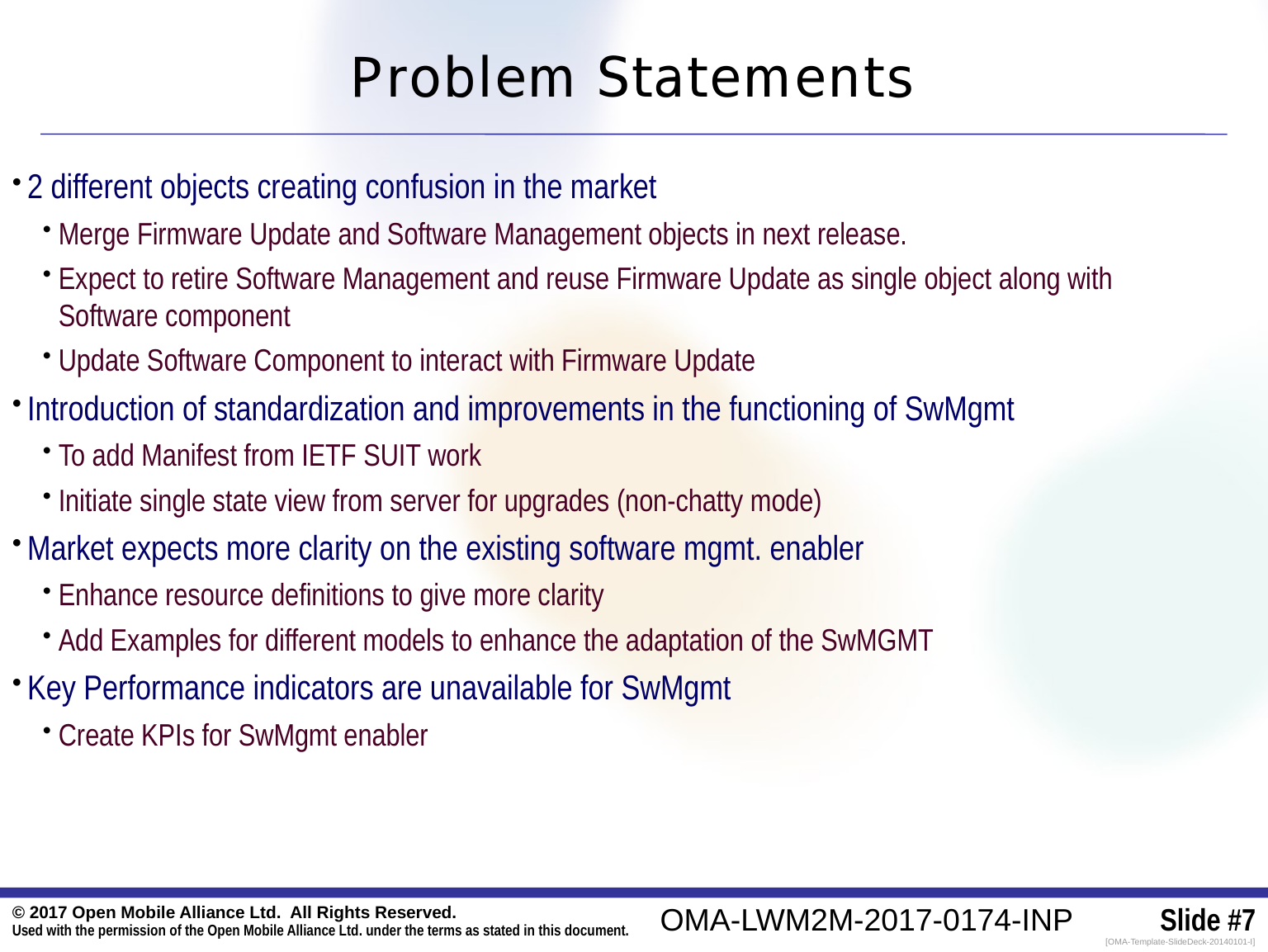

# Problem Statements
2 different objects creating confusion in the market
Merge Firmware Update and Software Management objects in next release.
Expect to retire Software Management and reuse Firmware Update as single object along with Software component
Update Software Component to interact with Firmware Update
Introduction of standardization and improvements in the functioning of SwMgmt
To add Manifest from IETF SUIT work
Initiate single state view from server for upgrades (non-chatty mode)
Market expects more clarity on the existing software mgmt. enabler
Enhance resource definitions to give more clarity
Add Examples for different models to enhance the adaptation of the SwMGMT
Key Performance indicators are unavailable for SwMgmt
Create KPIs for SwMgmt enabler